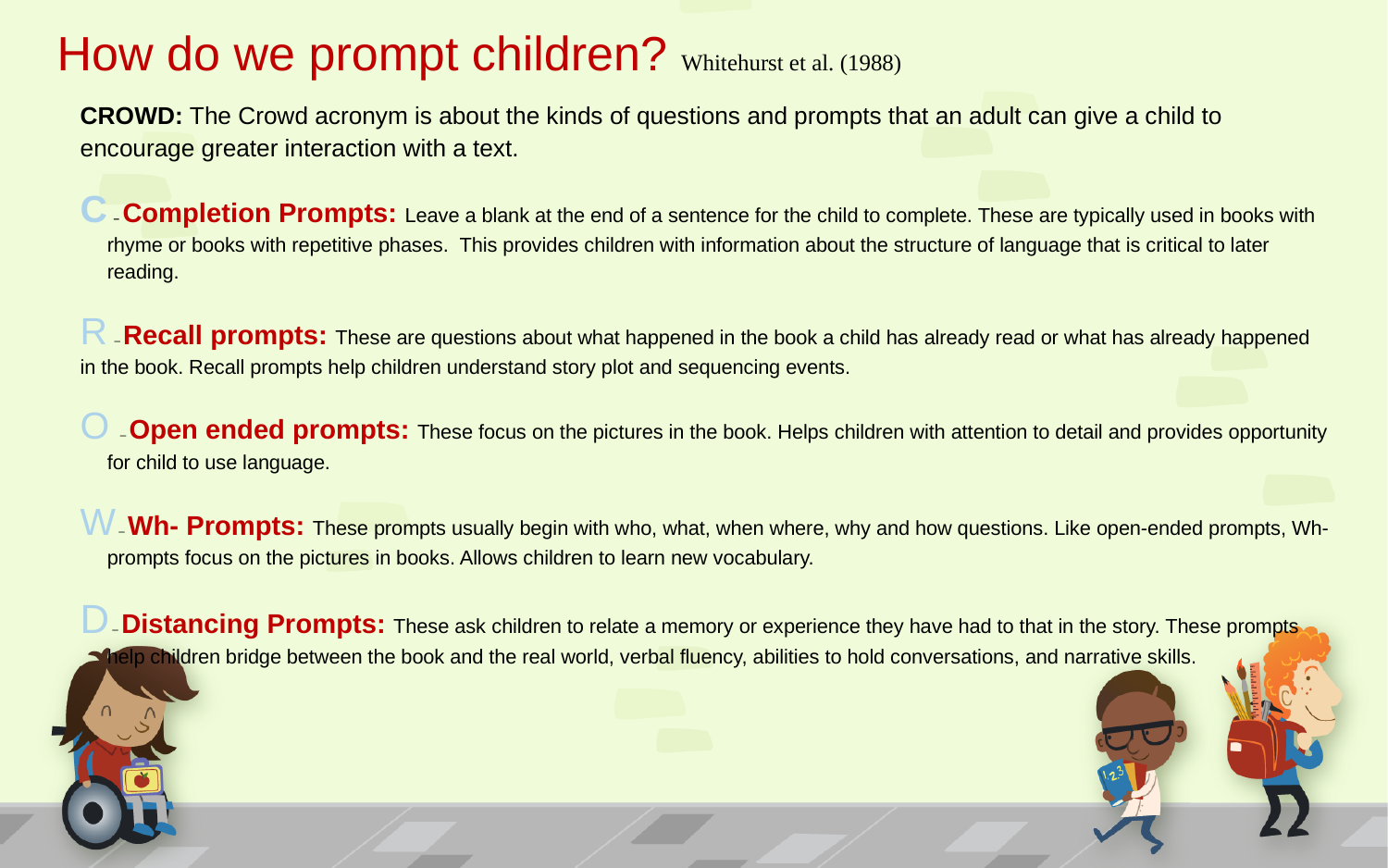

# How do we prompt children? Whitehurst et al. (1988)
CROWD: The Crowd acronym is about the kinds of questions and prompts that an adult can give a child to encourage greater interaction with a text.
C  – Completion Prompts: Leave a blank at the end of a sentence for the child to complete. These are typically used in books with rhyme or books with repetitive phases.  This provides children with information about the structure of language that is critical to later reading.
R – Recall prompts: These are questions about what happened in the book a child has already read or what has already happened in the book. Recall prompts help children understand story plot and sequencing events.
O – Open ended prompts: These focus on the pictures in the book. Helps children with attention to detail and provides opportunity for child to use language.
W – Wh- Prompts: These prompts usually begin with who, what, when where, why and how questions. Like open-ended prompts, Wh- prompts focus on the pictures in books. Allows children to learn new vocabulary.
D – Distancing Prompts: These ask children to relate a memory or experience they have had to that in the story. These prompts help children bridge between the book and the real world, verbal fluency, abilities to hold conversations, and narrative skills.